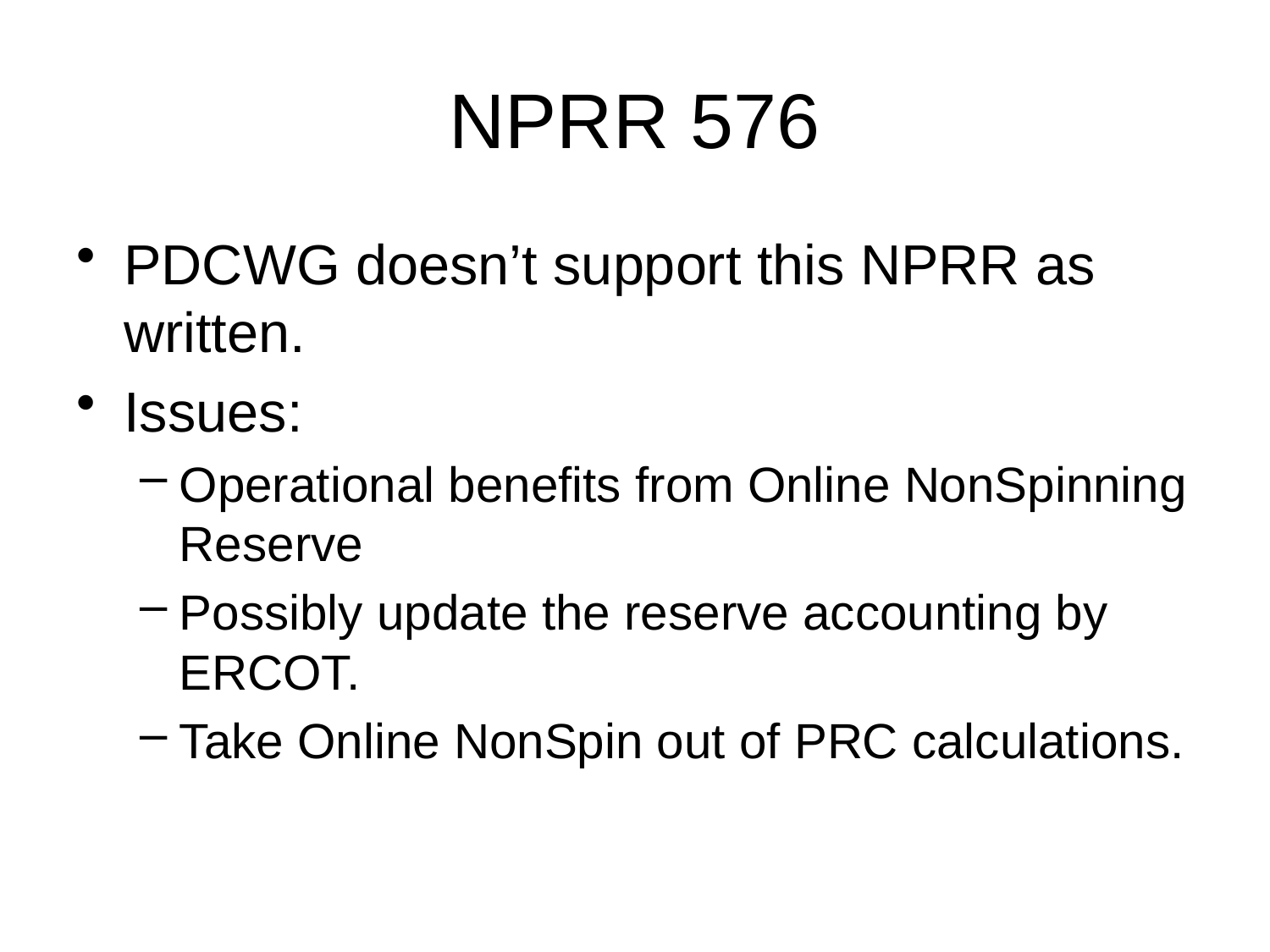

# NPRR 576
PDCWG doesn’t support this NPRR as written.
Issues:
Operational benefits from Online NonSpinning Reserve
Possibly update the reserve accounting by ERCOT.
Take Online NonSpin out of PRC calculations.